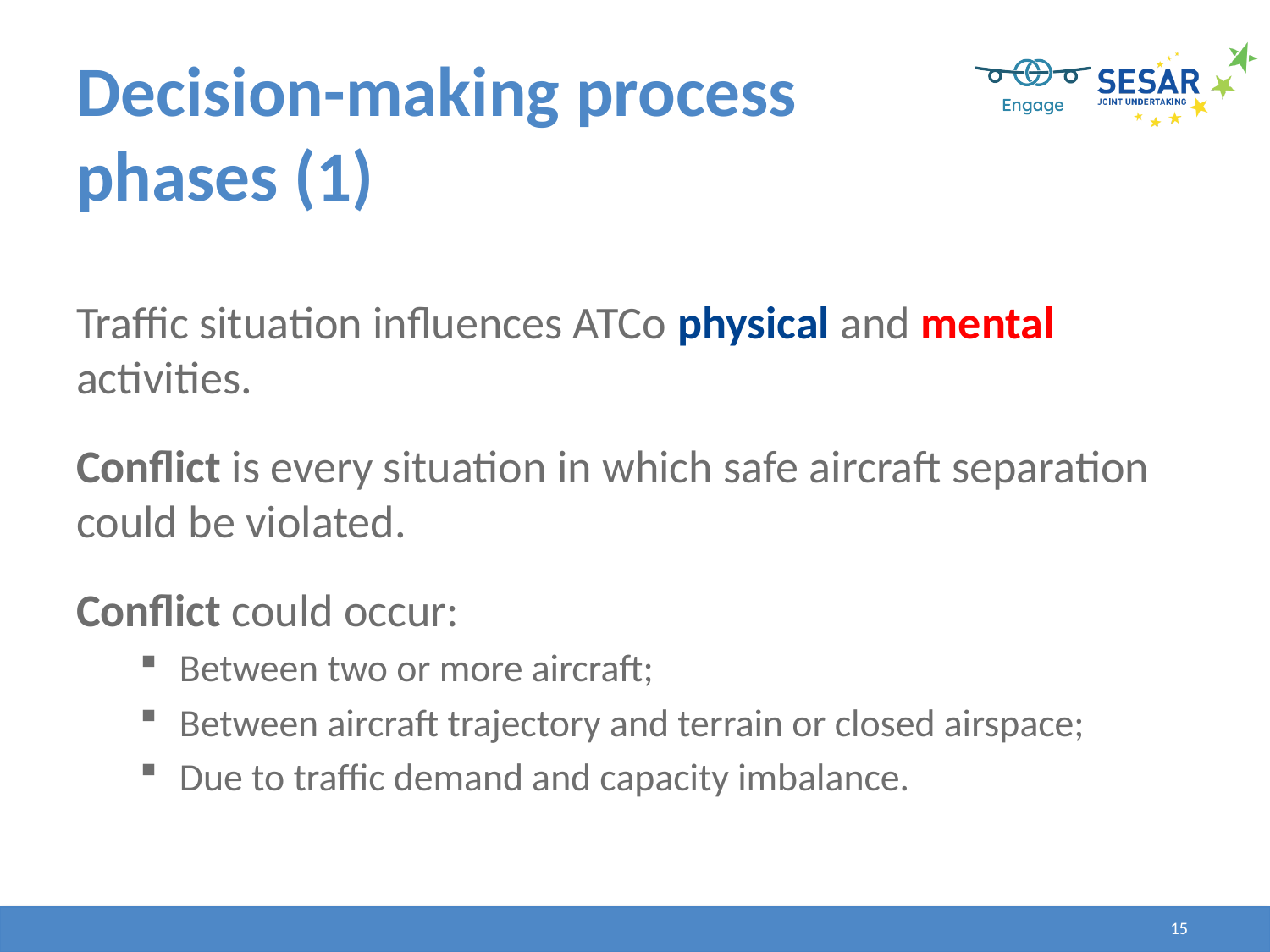

# Decision-making process phases (1)

Traffic situation influences ATCo physical and mental activities.

Conflict is every situation in which safe aircraft separation could be violated.

Conflict could occur:
Between two or more aircraft;
Between aircraft trajectory and terrain or closed airspace;
Due to traffic demand and capacity imbalance.

15